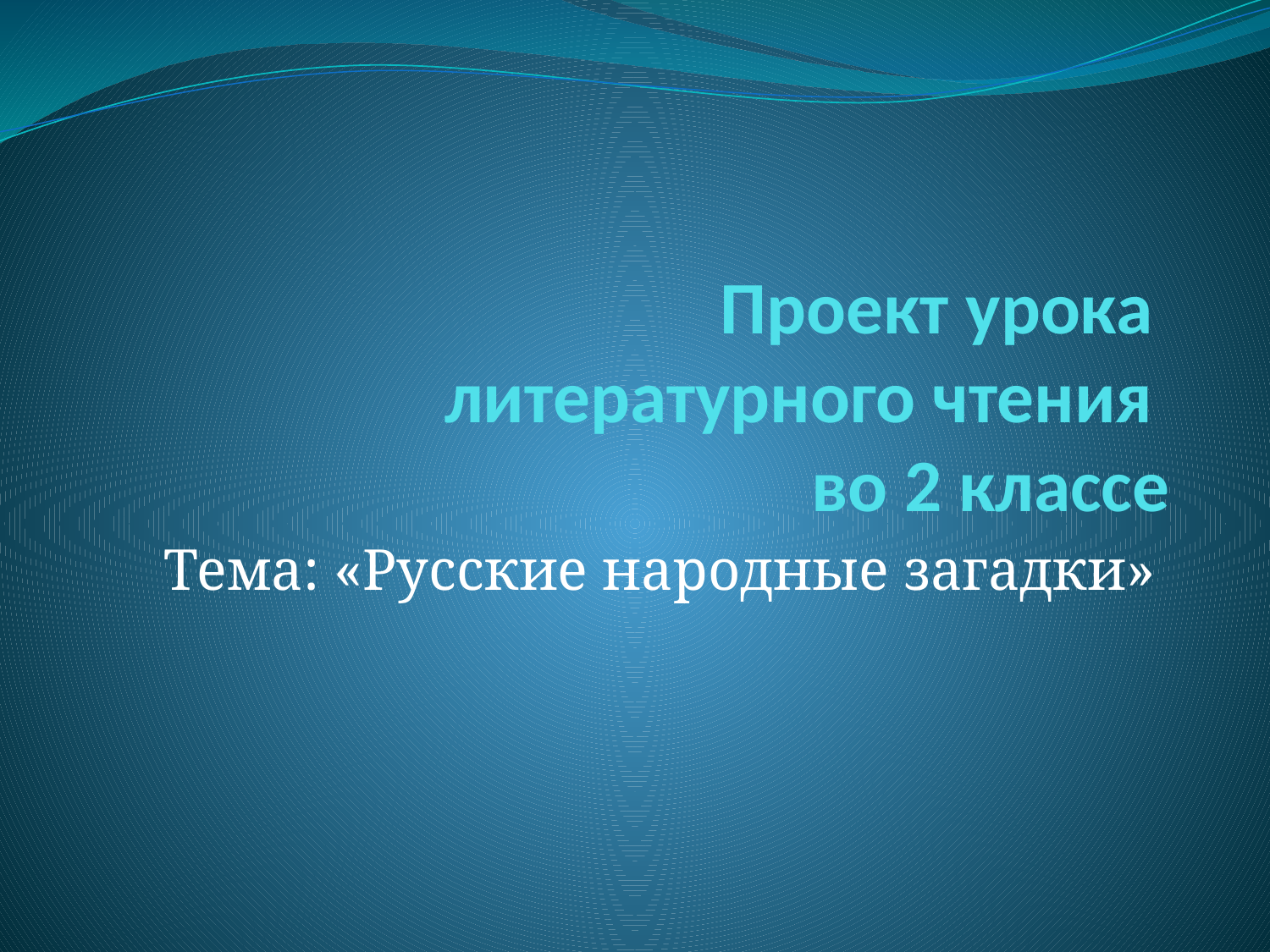

# Проект урока литературного чтения во 2 классе

Тема: «Русские народные загадки»